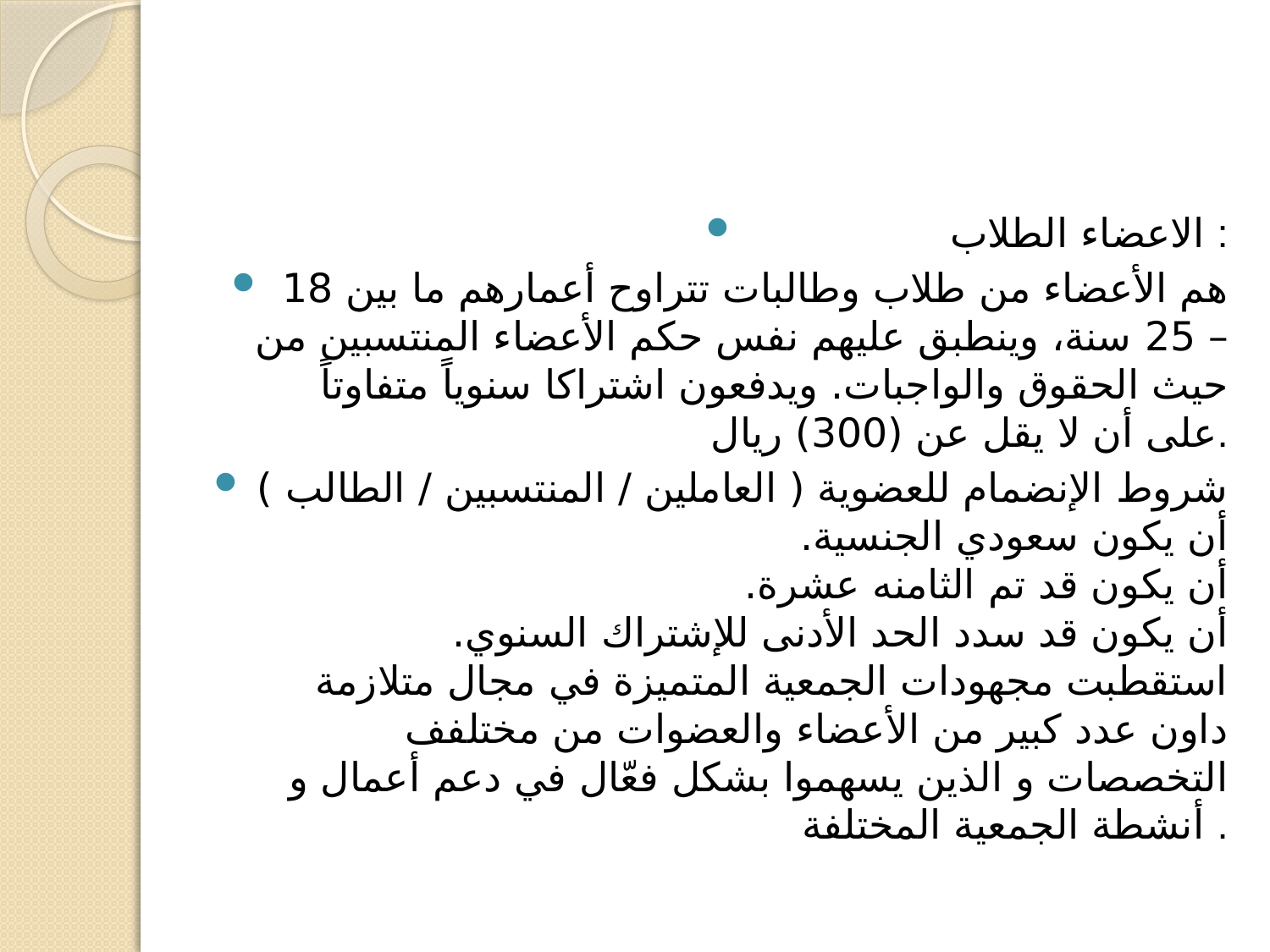

#
الاعضاء الطلاب :
هم الأعضاء من طلاب وطالبات تتراوح أعمارهم ما بين 18 – 25 سنة، وينطبق عليهم نفس حكم الأعضاء المنتسبين من حيث الحقوق والواجبات. ويدفعون اشتراكا سنوياً متفاوتاً على أن لا يقل عن (300) ريال.
شروط الإنضمام للعضوية ( العاملين / المنتسبين / الطالب )
أن يكون سعودي الجنسية.
أن يكون قد تم الثامنه عشرة.
أن يكون قد سدد الحد الأدنى للإشتراك السنوي.
استقطبت مجهودات الجمعية المتميزة في مجال متلازمة داون عدد كبير من الأعضاء والعضوات من مختلفف التخصصات و الذين يسهموا بشكل فعّال في دعم أعمال و أنشطة الجمعية المختلفة .